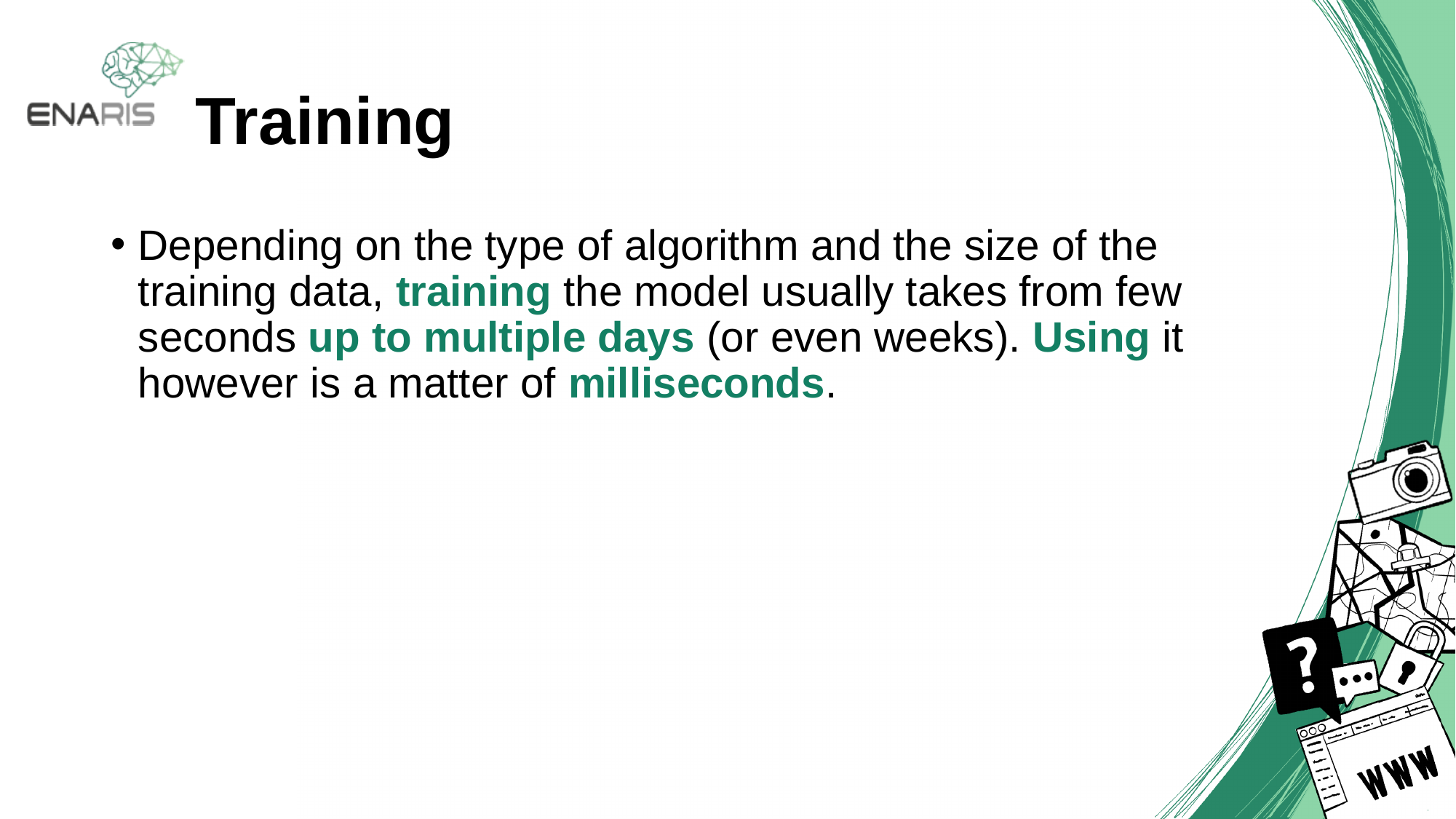

# Training
Depending on the type of algorithm and the size of the training data, training the model usually takes from few seconds up to multiple days (or even weeks). Using it however is a matter of milliseconds.